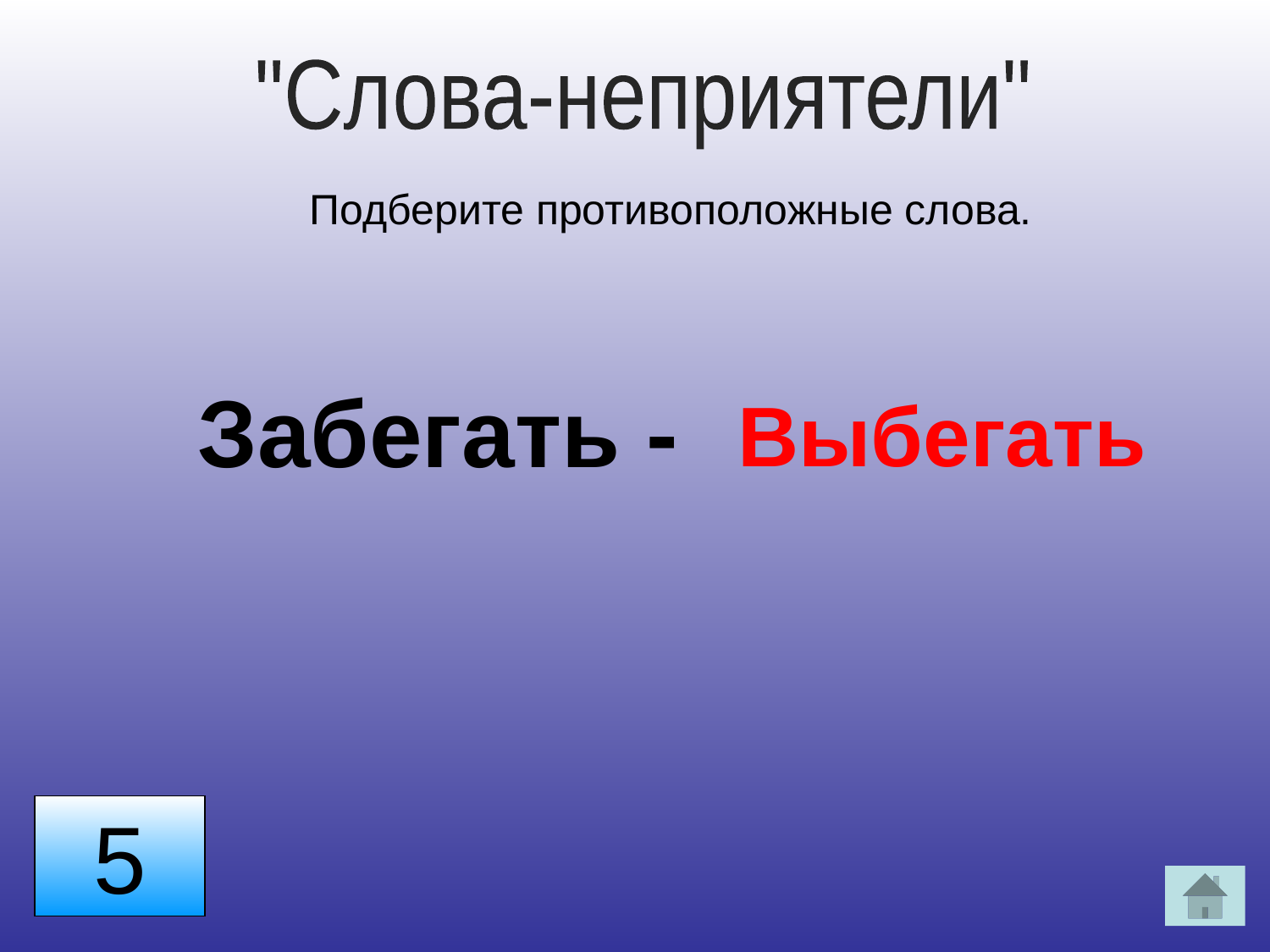

"Слова-неприятели"
Подберите противоположные слова.
Забегать -
Выбегать
5